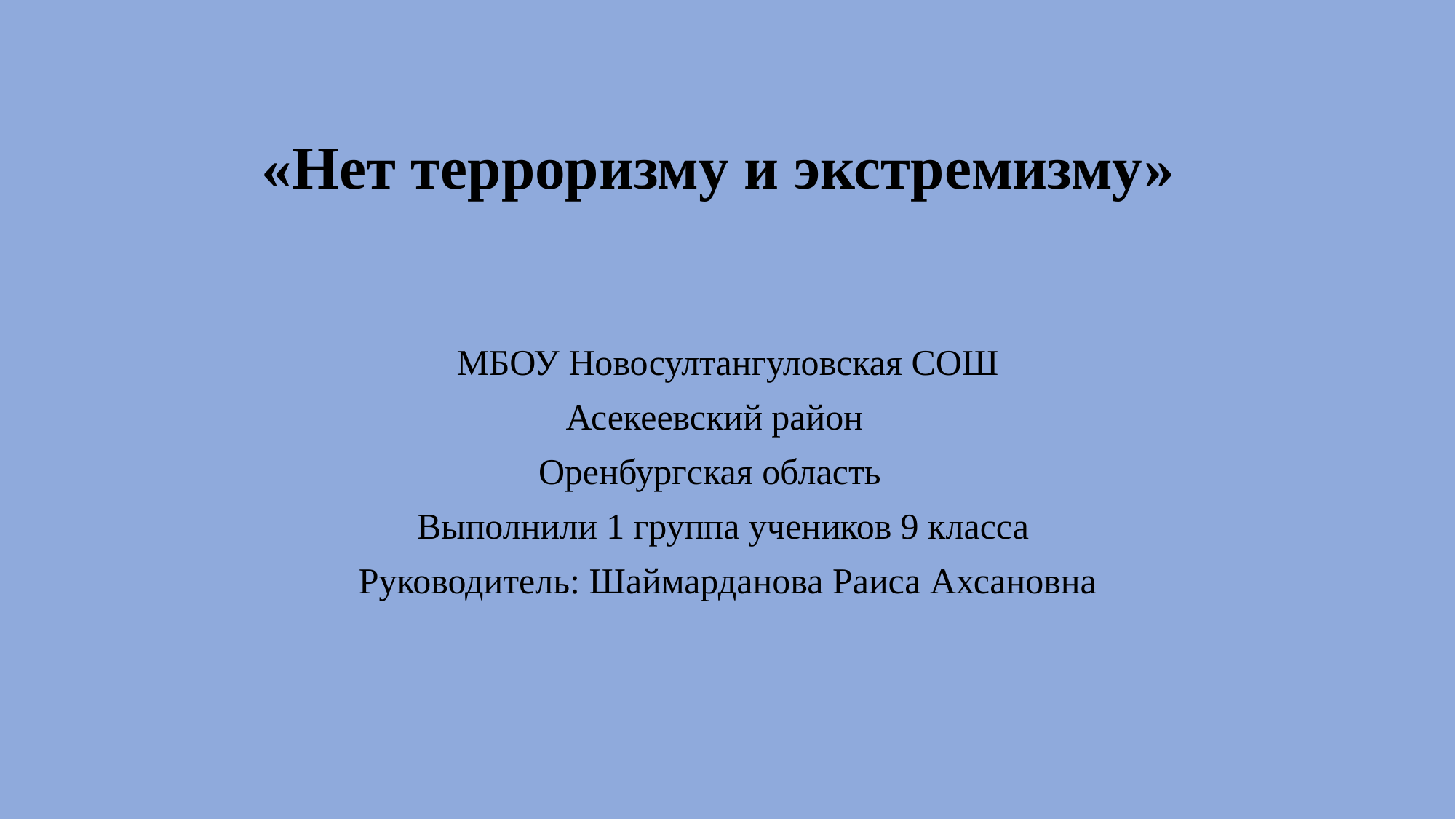

# «Нет терроризму и экстремизму»
МБОУ Новосултангуловская СОШ
                                         Асекеевский район
                                      Оренбургская область
Выполнили 1 группа учеников 9 класса
Руководитель: Шаймарданова Раиса Ахсановна